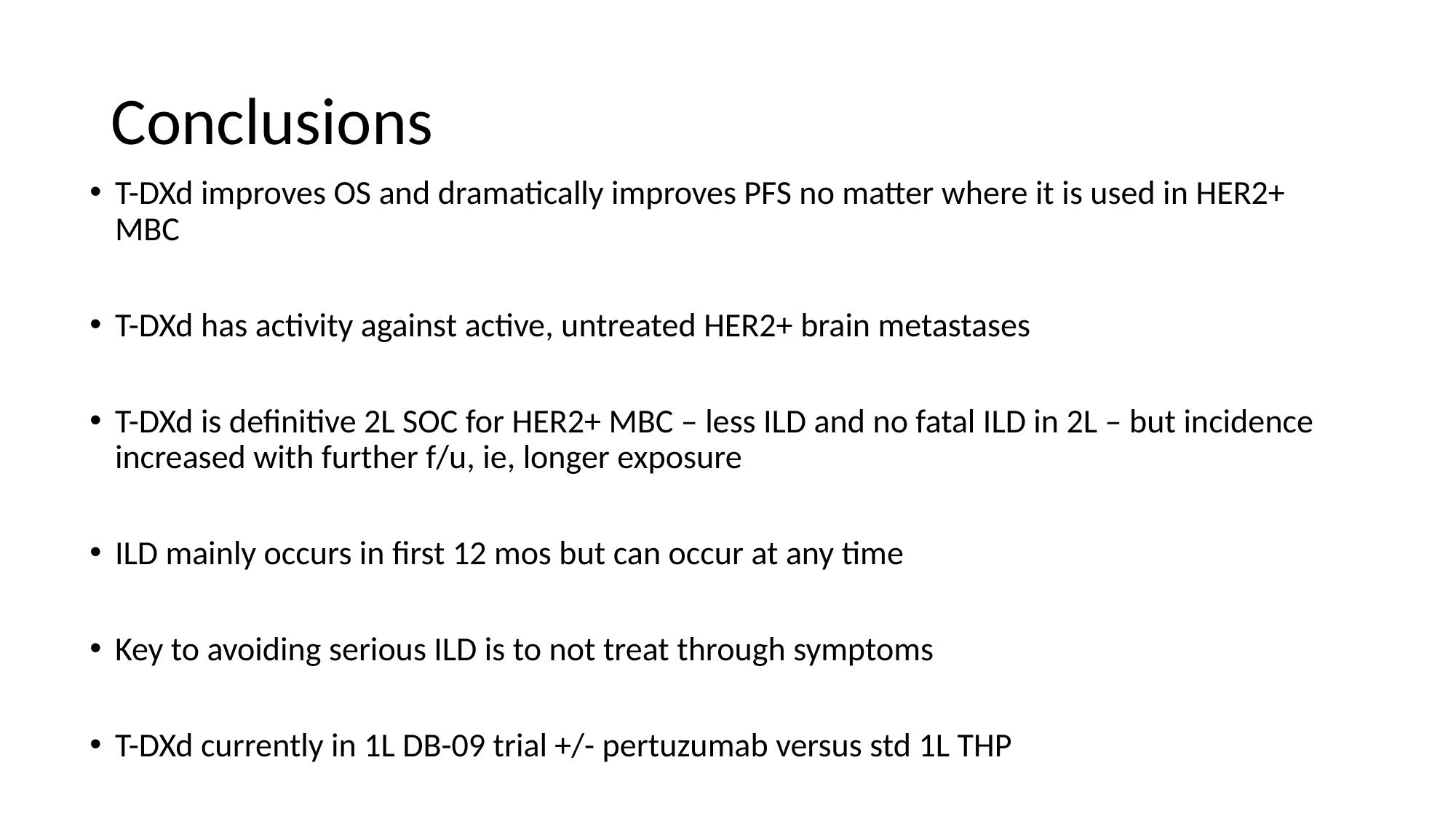

# Conclusions
T-DXd improves OS and dramatically improves PFS no matter where it is used in HER2+ MBC

T-DXd has activity against active, untreated HER2+ brain metastases

T-DXd is definitive 2L SOC for HER2+ MBC – less ILD and no fatal ILD in 2L – but incidence increased with further f/u, ie, longer exposure

ILD mainly occurs in first 12 mos but can occur at any time

Key to avoiding serious ILD is to not treat through symptoms

T-DXd currently in 1L DB-09 trial +/- pertuzumab versus std 1L THP